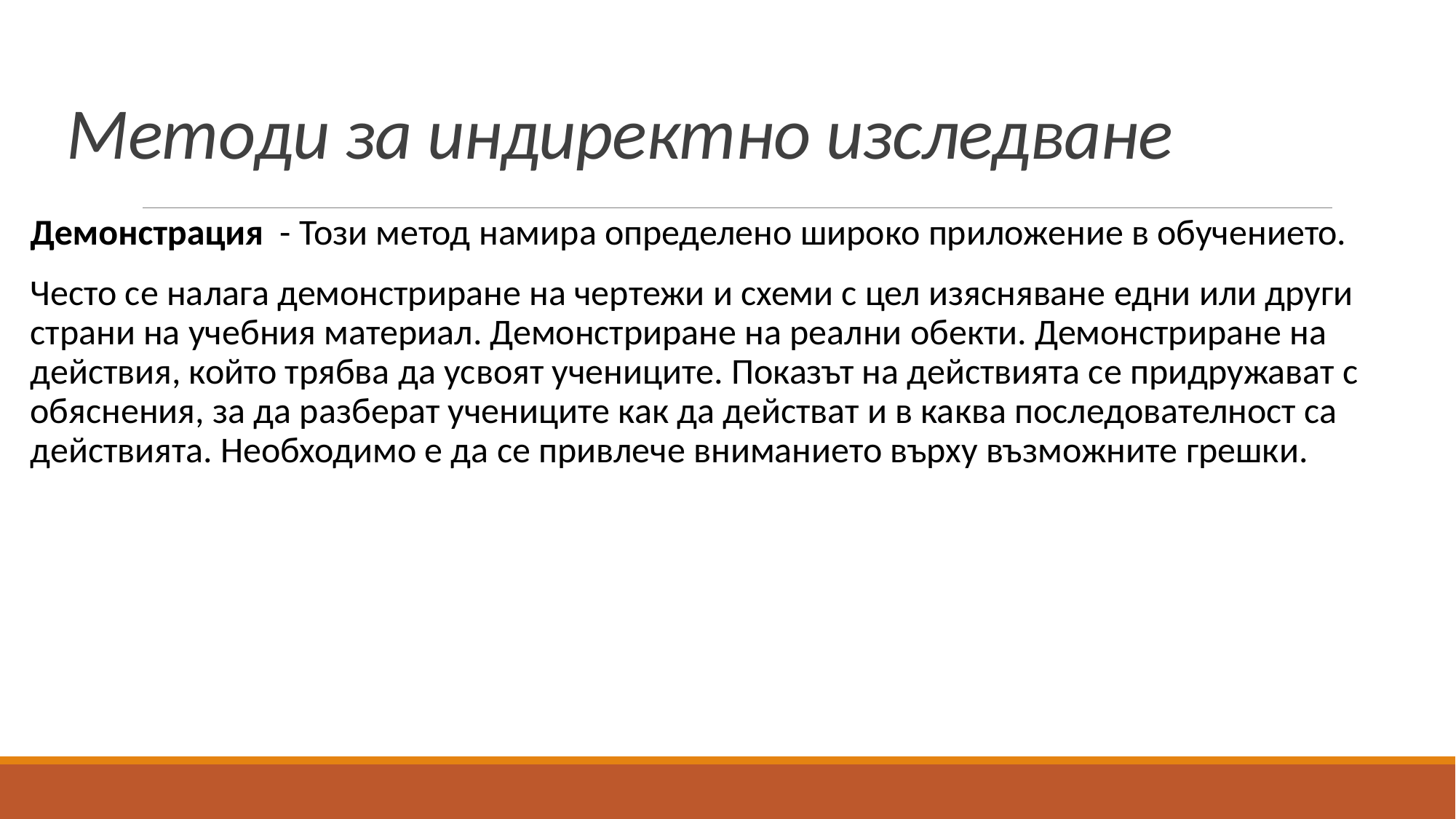

Методи за индиректно изследване
Демонстрация  - Този метод намира определено широко приложение в обучението.
Често се налага демонстриране на чертежи и схеми с цел изясняване едни или други страни на учебния материал. Демонстриране на реални обекти. Демонстриране на действия, който трябва да усвоят учениците. Показът на действията се придружават с обяснения, за да разберат учениците как да действат и в каква последователност са действията. Необходимо е да се привлече вниманието върху възможните грешки.